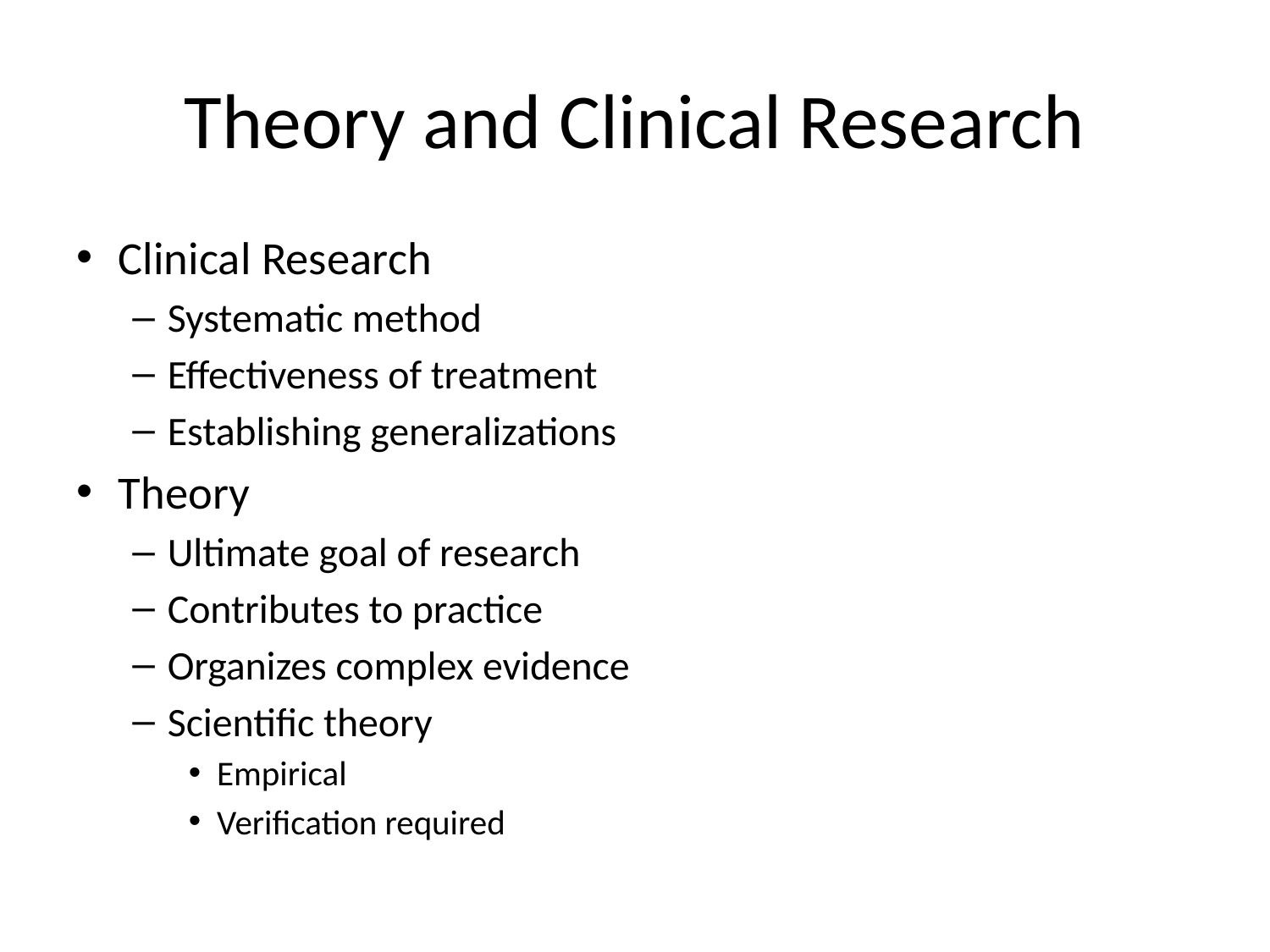

# Theory and Clinical Research
Clinical Research
Systematic method
Effectiveness of treatment
Establishing generalizations
Theory
Ultimate goal of research
Contributes to practice
Organizes complex evidence
Scientific theory
Empirical
Verification required